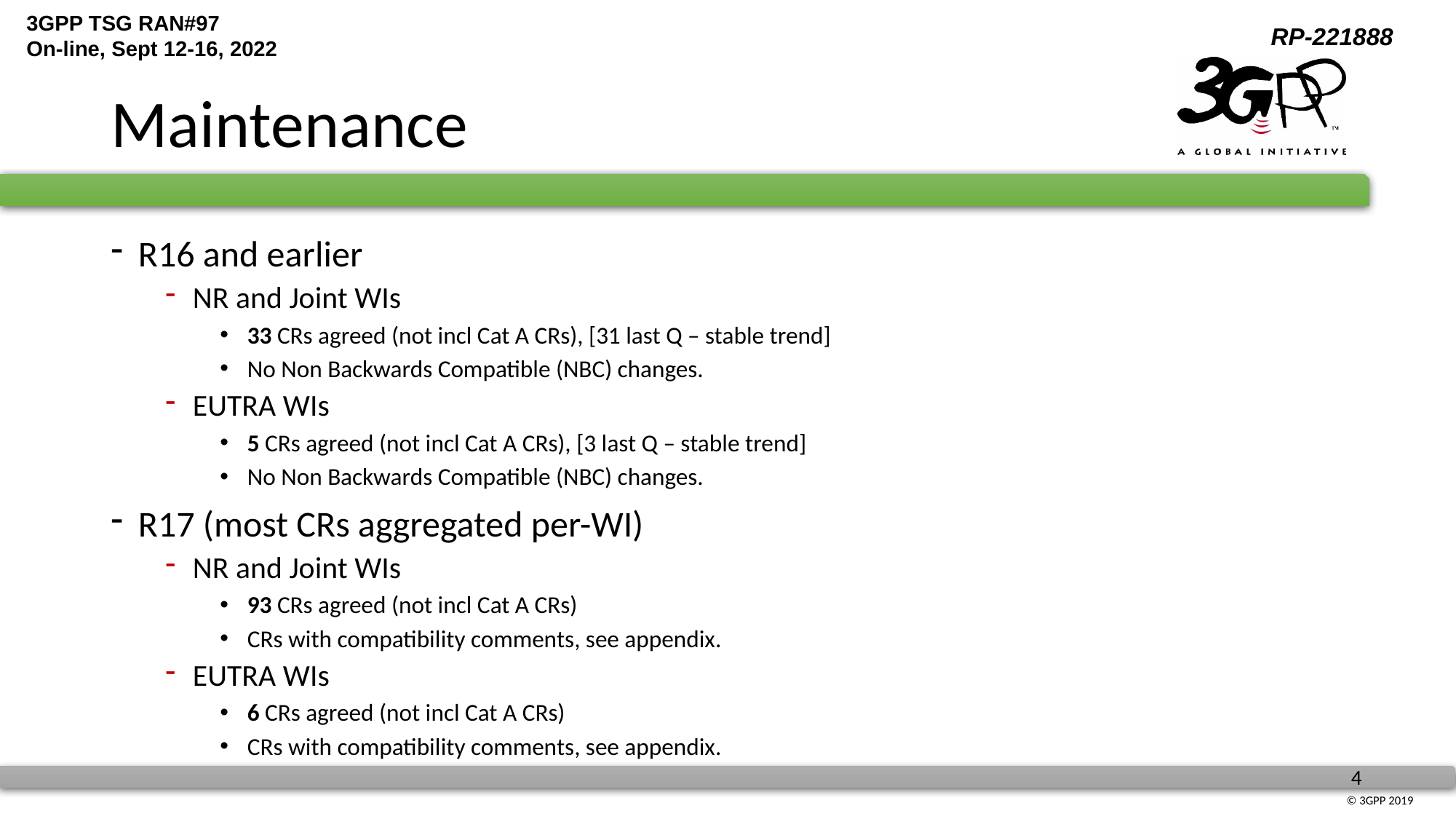

# Maintenance
R16 and earlier
NR and Joint WIs
33 CRs agreed (not incl Cat A CRs), [31 last Q – stable trend]
No Non Backwards Compatible (NBC) changes.
EUTRA WIs
5 CRs agreed (not incl Cat A CRs), [3 last Q – stable trend]
No Non Backwards Compatible (NBC) changes.
R17 (most CRs aggregated per-WI)
NR and Joint WIs
93 CRs agreed (not incl Cat A CRs)
CRs with compatibility comments, see appendix.
EUTRA WIs
6 CRs agreed (not incl Cat A CRs)
CRs with compatibility comments, see appendix.